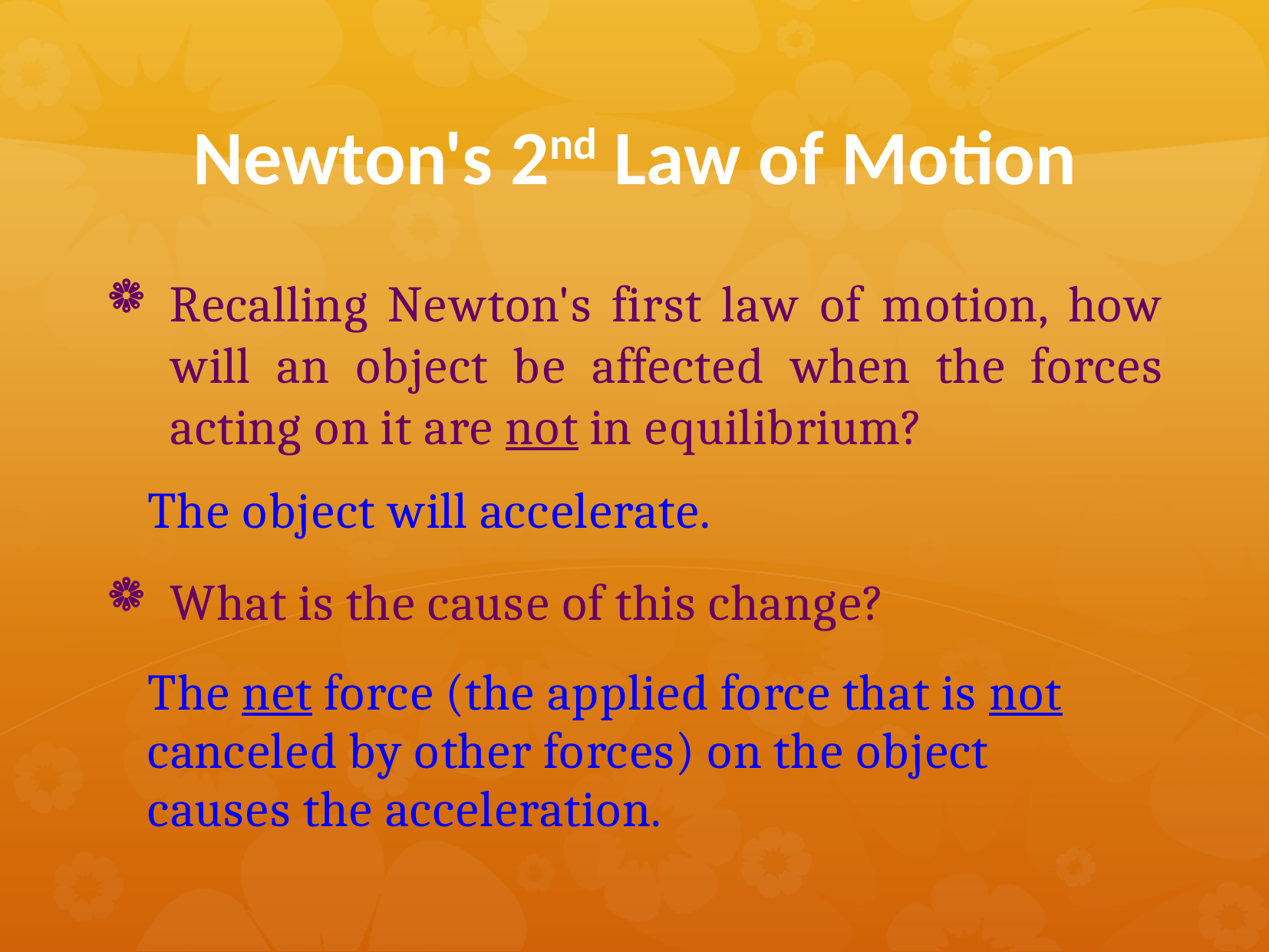

# Newton's 2nd Law of Motion
Recalling Newton's first law of motion, how will an object be affected when the forces acting on it are not in equilibrium?

What is the cause of this change?

The object will accelerate.
The net force (the applied force that is not canceled by other forces) on the object causes the acceleration.